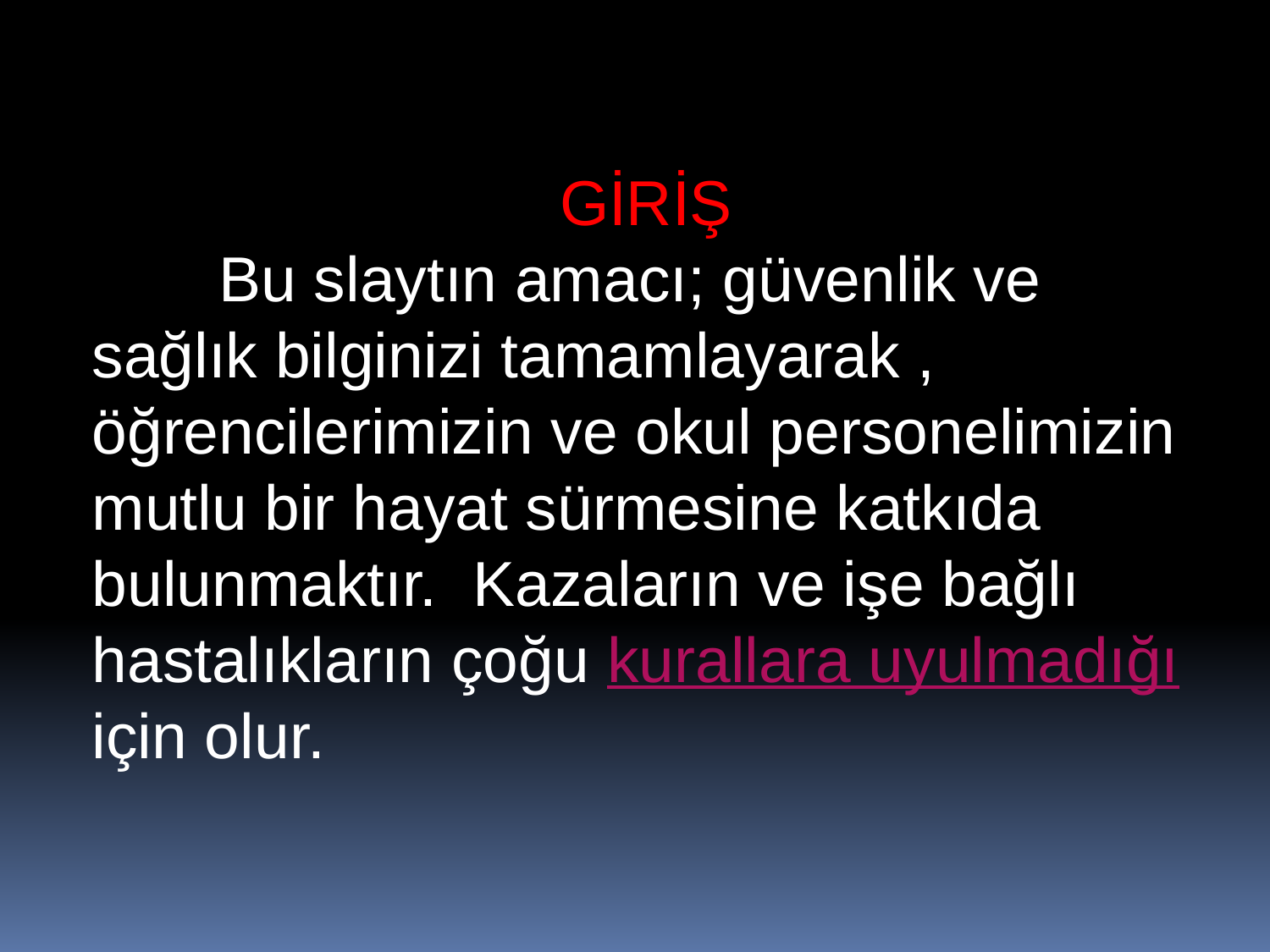

GİRİŞ
	Bu slaytın amacı; güvenlik ve sağlık bilginizi tamamlayarak , öğrencilerimizin ve okul personelimizin mutlu bir hayat sürmesine katkıda bulunmaktır. 	Kazaların ve işe bağlı hastalıkların çoğu kurallara uyulmadığı için olur.